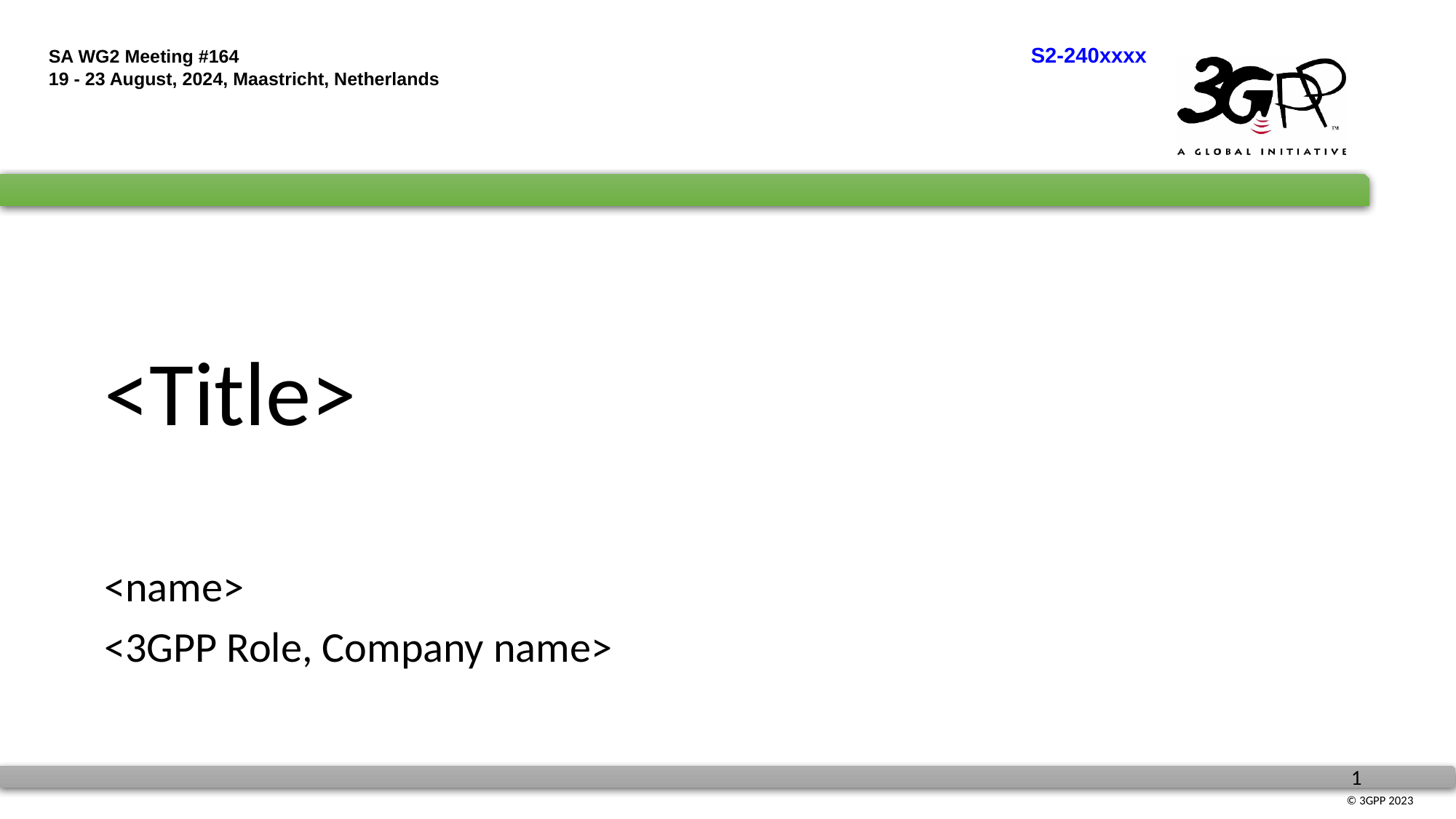

SA WG2 Meeting #164								S2-240xxxx
19 - 23 August, 2024, Maastricht, Netherlands
# <Title>
<name>
<3GPP Role, Company name>